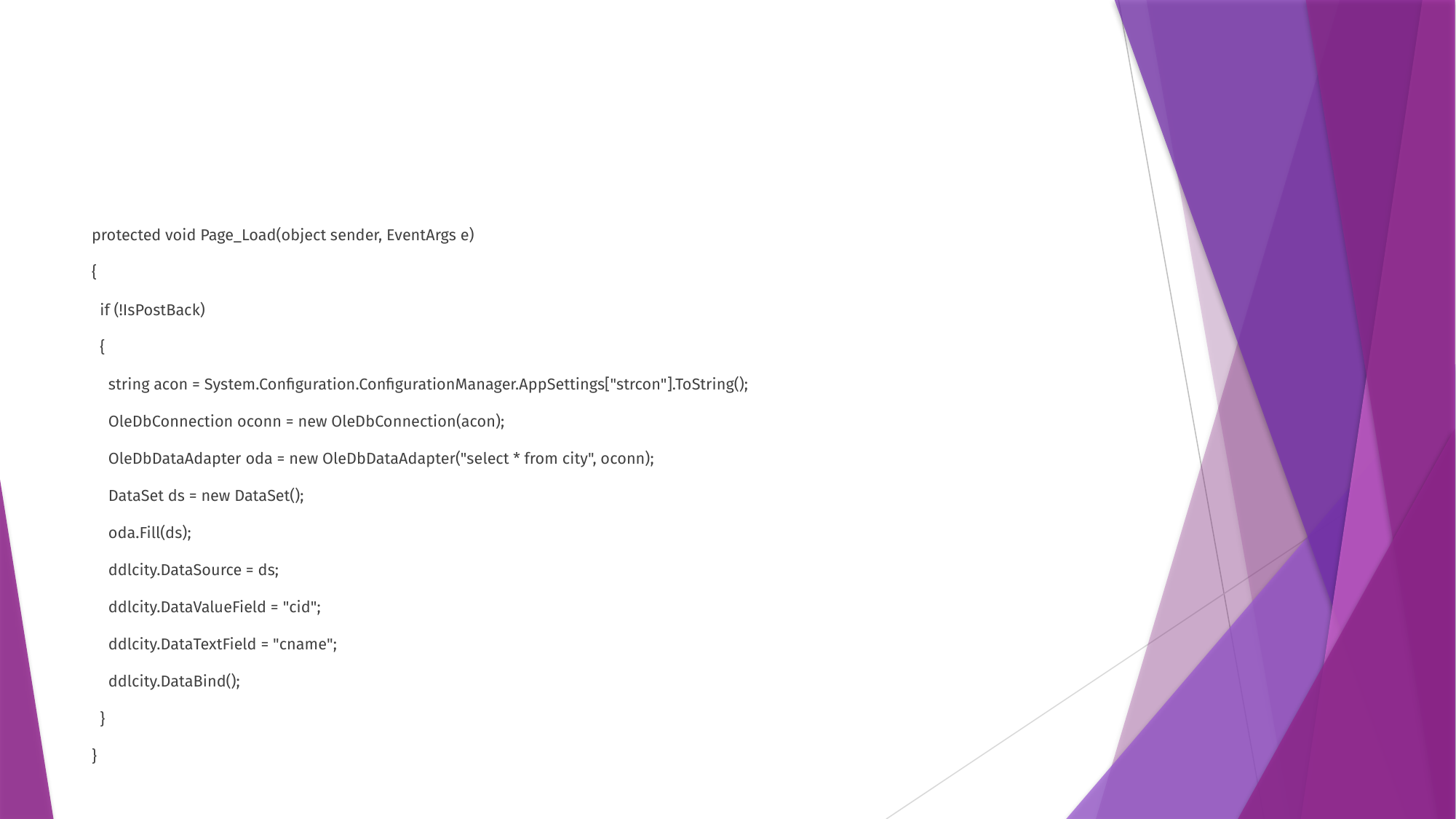

#
protected void Page_Load(object sender, EventArgs e)
{
  if (!IsPostBack)
  {
    string acon = System.Configuration.ConfigurationManager.AppSettings["strcon"].ToString();
    OleDbConnection oconn = new OleDbConnection(acon);
    OleDbDataAdapter oda = new OleDbDataAdapter("select * from city", oconn);
    DataSet ds = new DataSet();
    oda.Fill(ds);
    ddlcity.DataSource = ds;
    ddlcity.DataValueField = "cid";
    ddlcity.DataTextField = "cname";
    ddlcity.DataBind();
  }
}